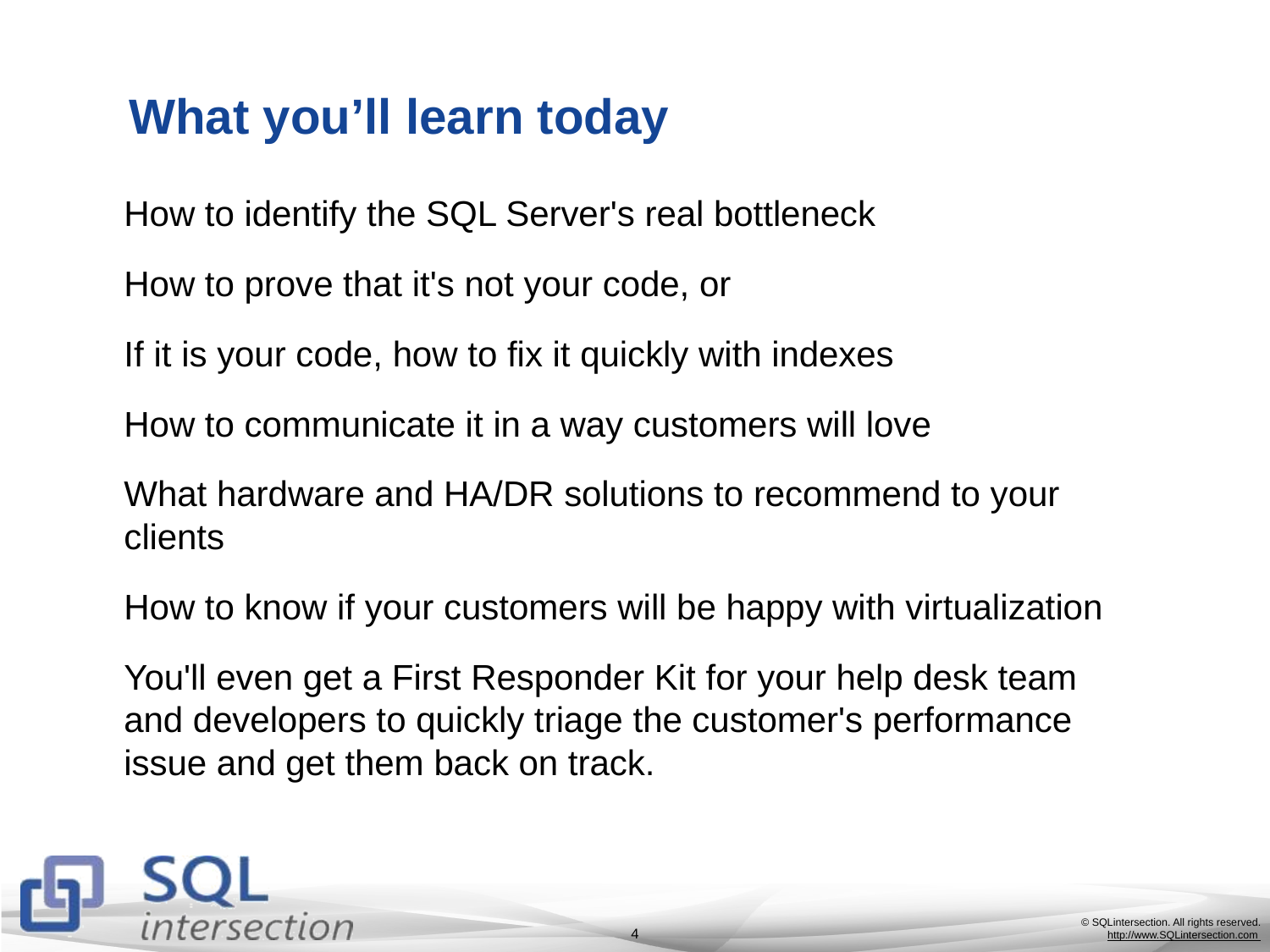

# What you’ll learn today
How to identify the SQL Server's real bottleneck
How to prove that it's not your code, or
If it is your code, how to fix it quickly with indexes
How to communicate it in a way customers will love
What hardware and HA/DR solutions to recommend to your clients
How to know if your customers will be happy with virtualization
You'll even get a First Responder Kit for your help desk team and developers to quickly triage the customer's performance issue and get them back on track.